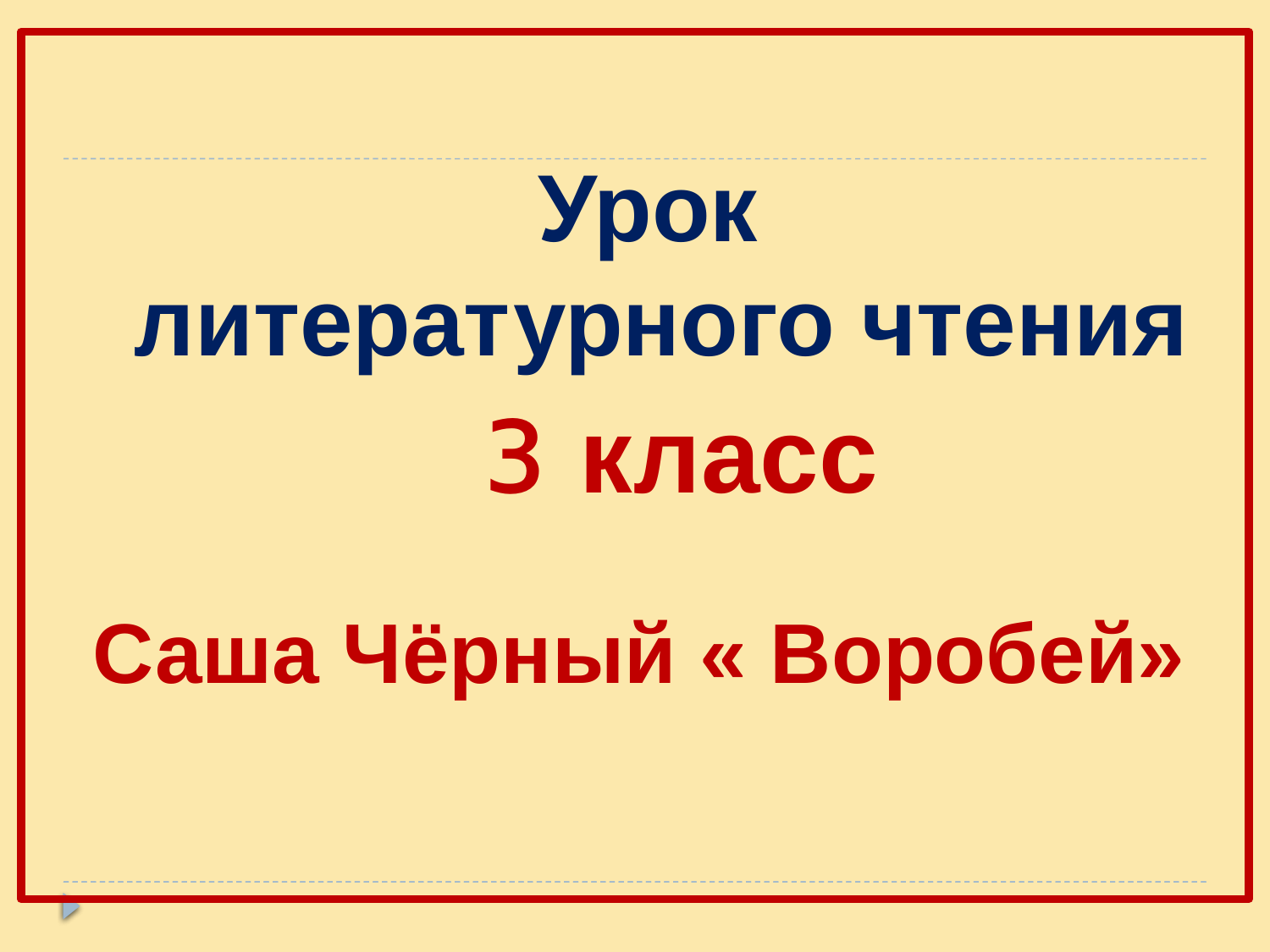

Урок
литературного чтения
3 класс
Саша Чёрный « Воробей»